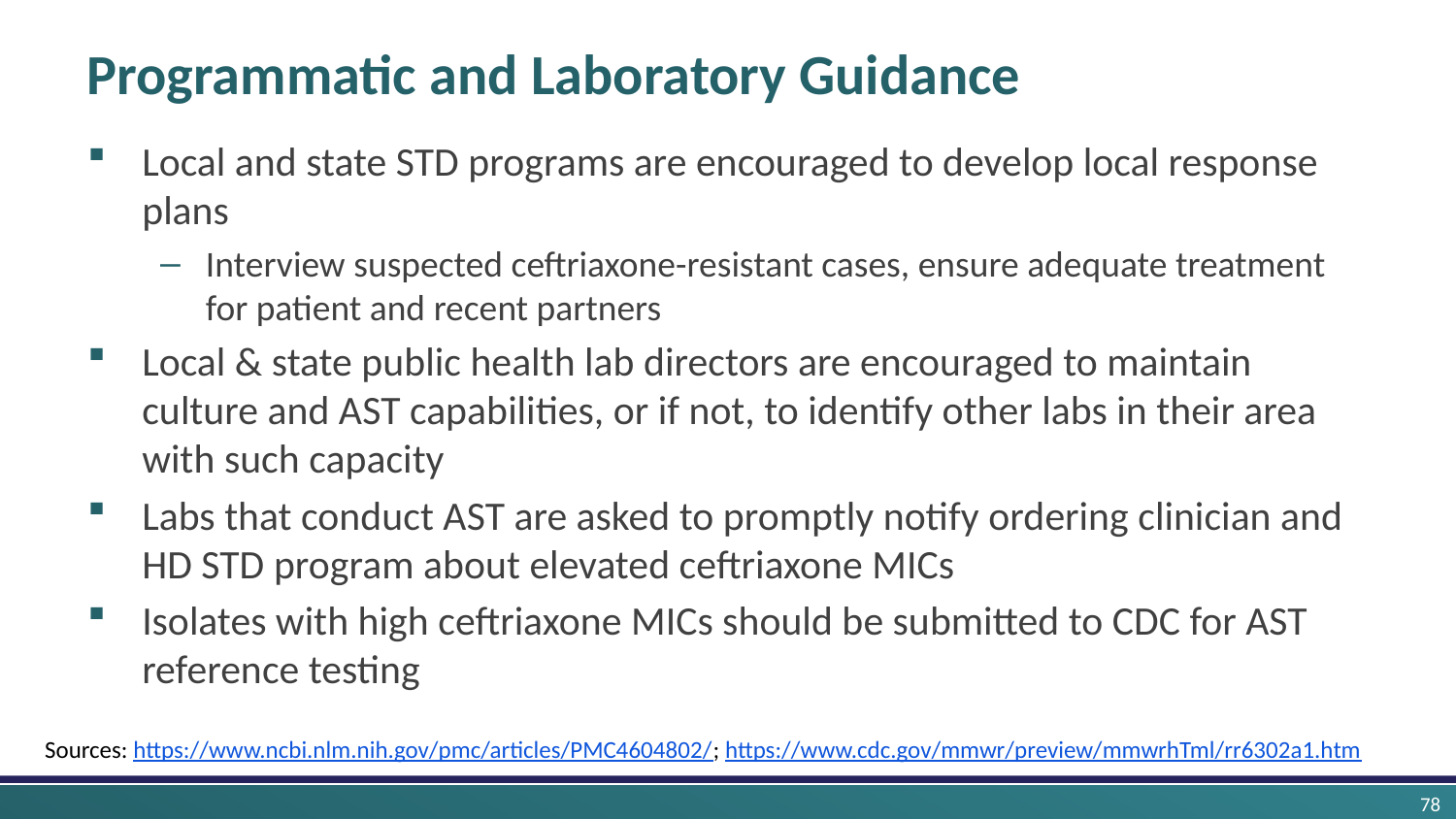

# Programmatic and Laboratory Guidance
Local and state STD programs are encouraged to develop local response plans
Interview suspected ceftriaxone-resistant cases, ensure adequate treatment for patient and recent partners
Local & state public health lab directors are encouraged to maintain culture and AST capabilities, or if not, to identify other labs in their area with such capacity
Labs that conduct AST are asked to promptly notify ordering clinician and HD STD program about elevated ceftriaxone MICs
Isolates with high ceftriaxone MICs should be submitted to CDC for AST reference testing

Sources: https://www.ncbi.nlm.nih.gov/pmc/articles/PMC4604802/; https://www.cdc.gov/mmwr/preview/mmwrhTml/rr6302a1.htm
78